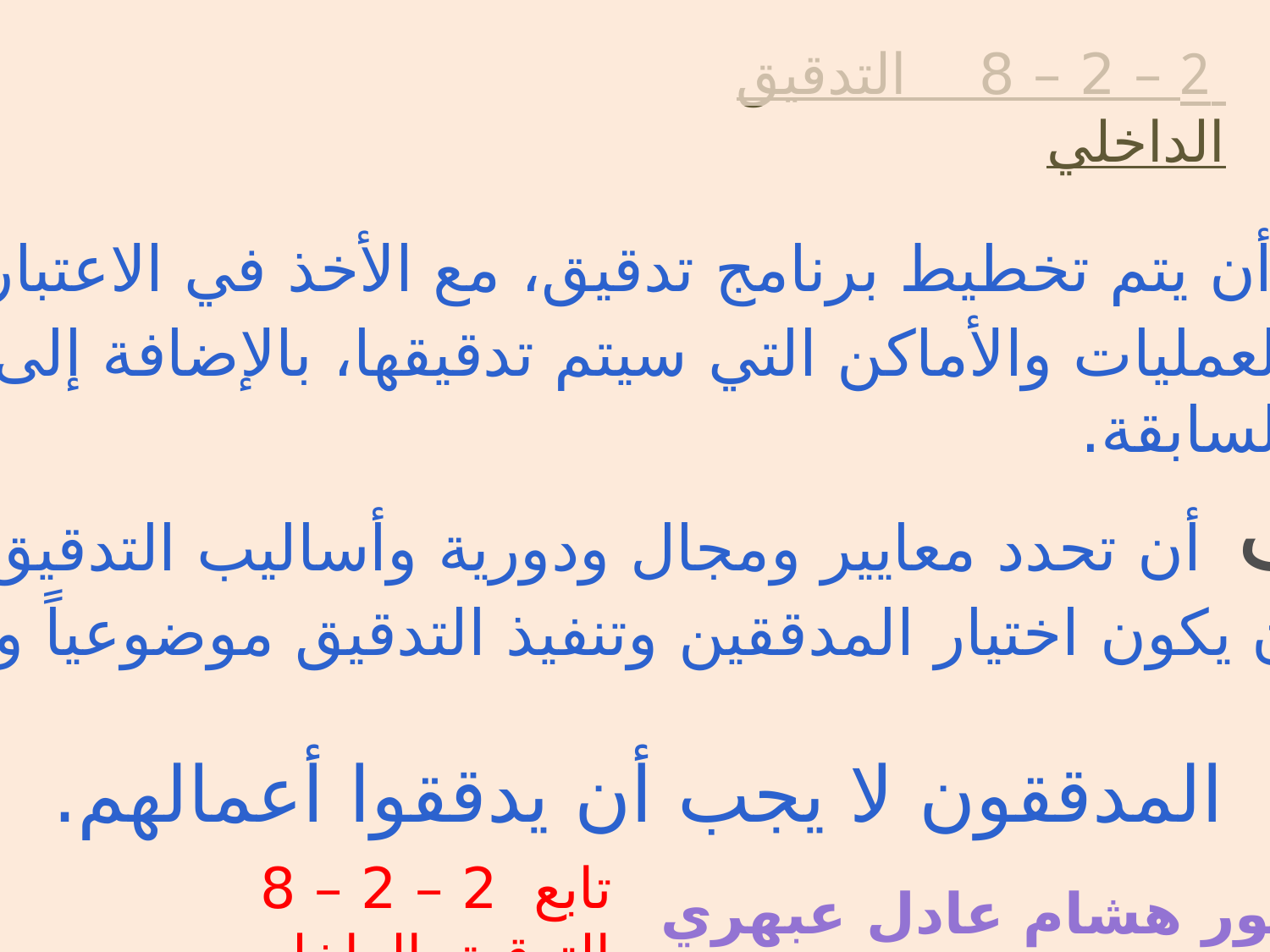

2 – 2 – 8    التدقيق الداخلي
يجب أن يتم تخطيط برنامج تدقيق، مع الأخذ في الاعتبار حالة
 وأهمية العمليات والأماكن التي سيتم تدقيقها، بالإضافة إلى نتائج
التدقيق السابقة.
 ويجب أن تحدد معايير ومجال ودورية وأساليب التدقيق المتبعة،
 ويجب أن يكون اختيار المدققين وتنفيذ التدقيق موضوعياً وحيادياً.

المدققون لا يجب أن يدققوا أعمالهم.
تابع  2 – 2 – 8  التدقيق الداخلي
الدكتور هشام عادل عبهري